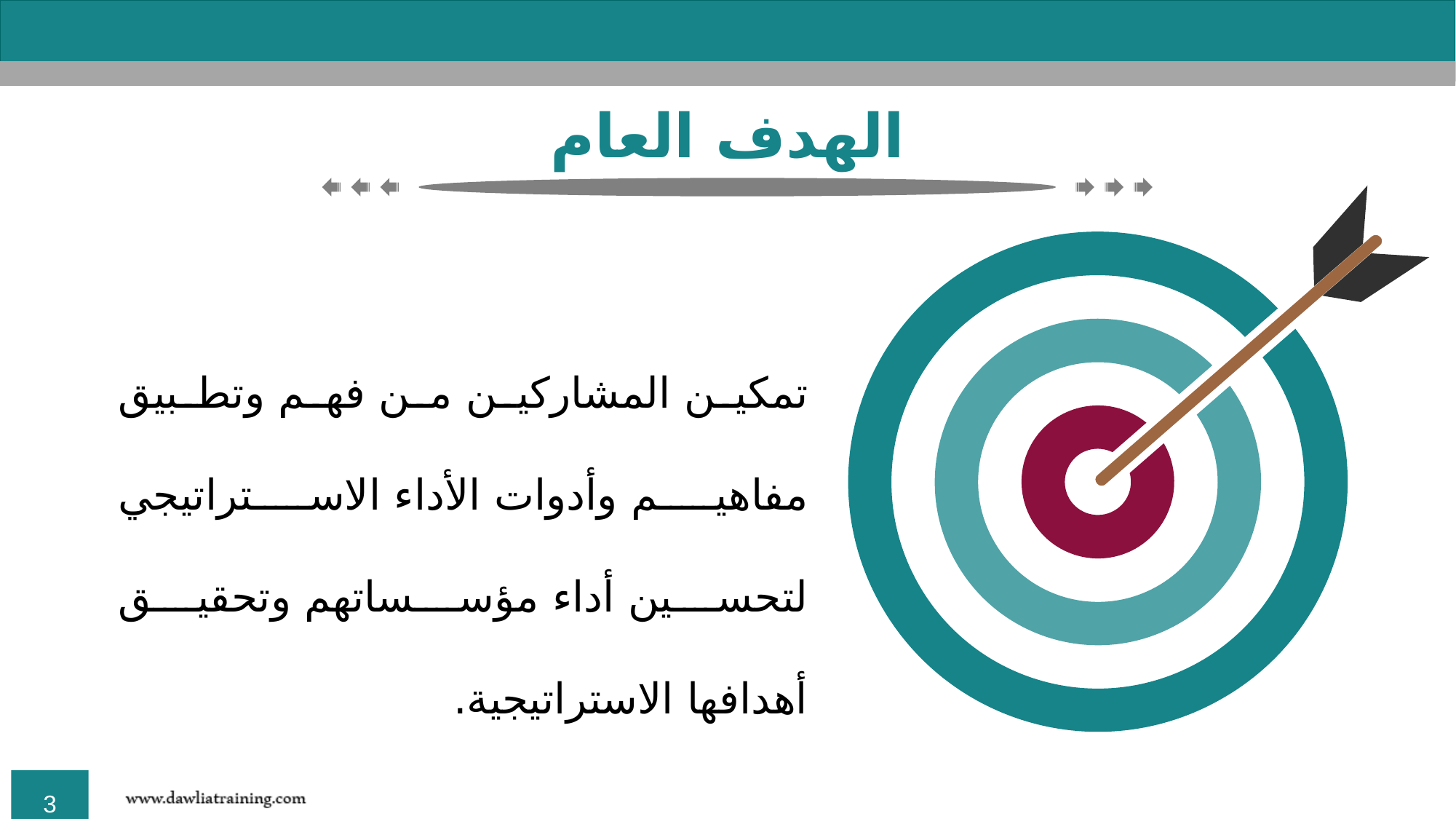

الهدف العام

تمكين المشاركين من فهم وتطبيق مفاهيم وأدوات الأداء الاستراتيجي لتحسين أداء مؤسساتهم وتحقيق أهدافها الاستراتيجية.